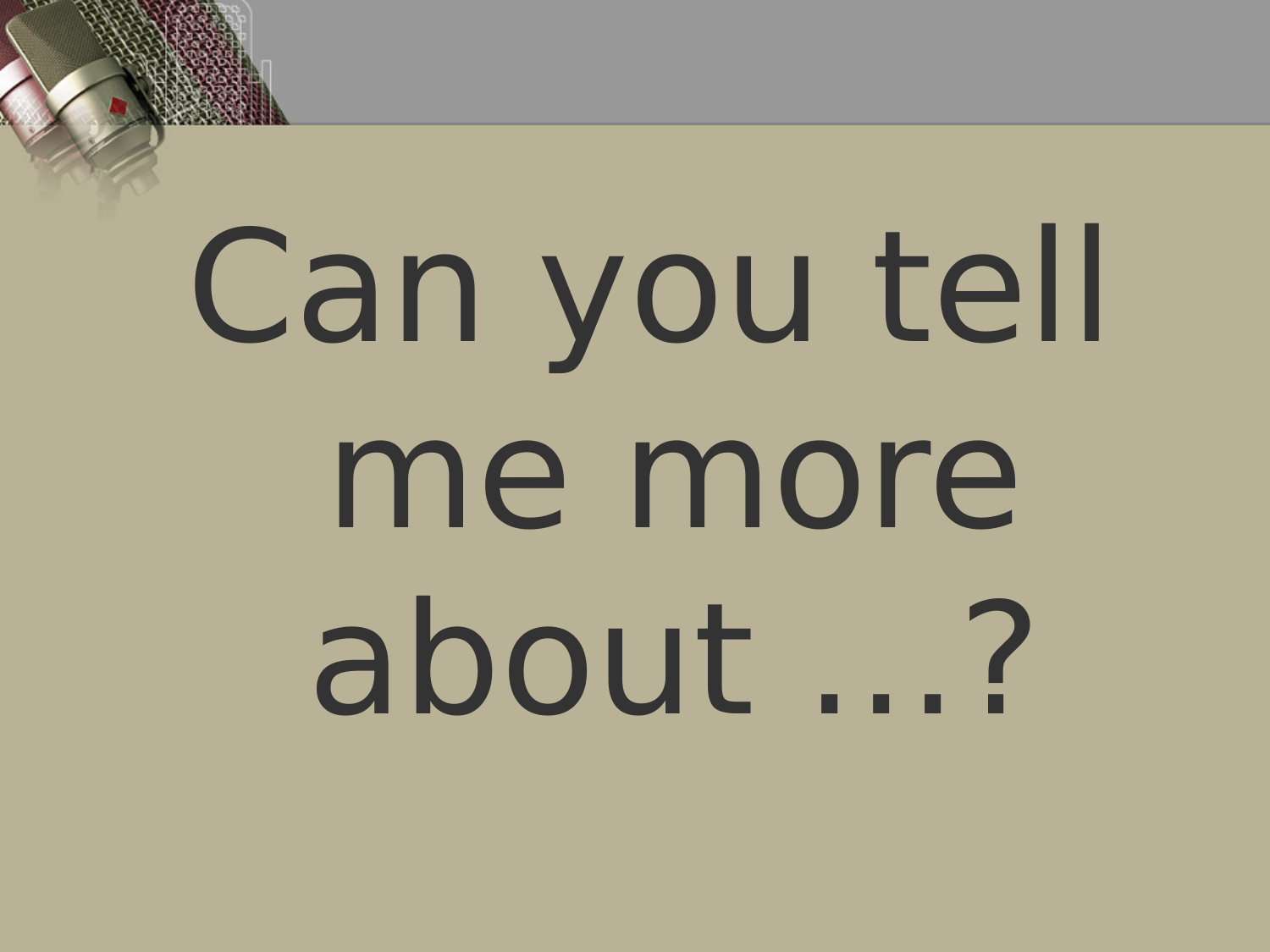

Can you tell me more about …?